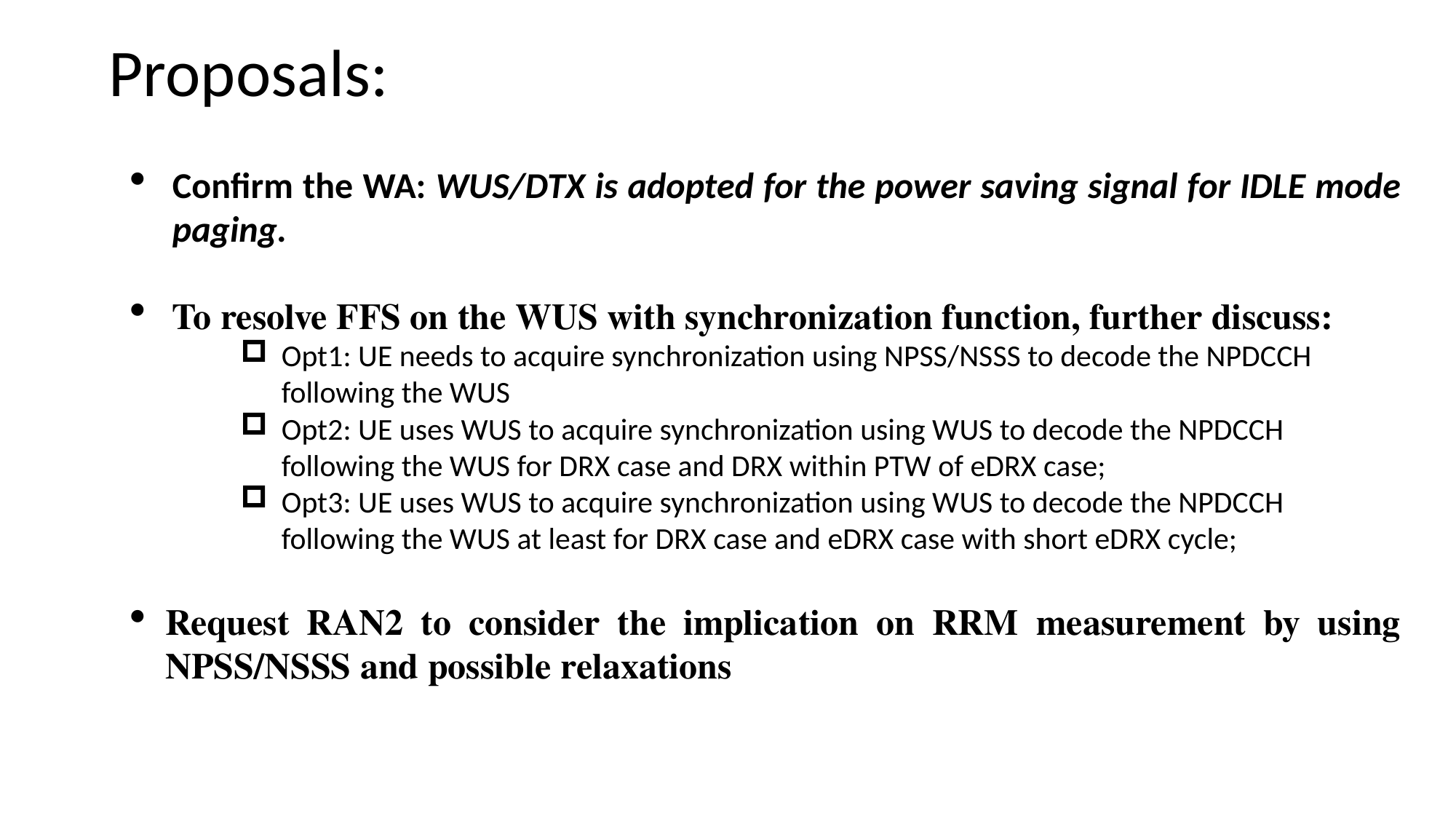

Proposals:
Confirm the WA: WUS/DTX is adopted for the power saving signal for IDLE mode paging.

To resolve FFS on the WUS with synchronization function, further discuss:
Opt1: UE needs to acquire synchronization using NPSS/NSSS to decode the NPDCCH following the WUS
Opt2: UE uses WUS to acquire synchronization using WUS to decode the NPDCCH following the WUS for DRX case and DRX within PTW of eDRX case;
Opt3: UE uses WUS to acquire synchronization using WUS to decode the NPDCCH following the WUS at least for DRX case and eDRX case with short eDRX cycle;

Request RAN2 to consider the implication on RRM measurement by using NPSS/NSSS and possible relaxations